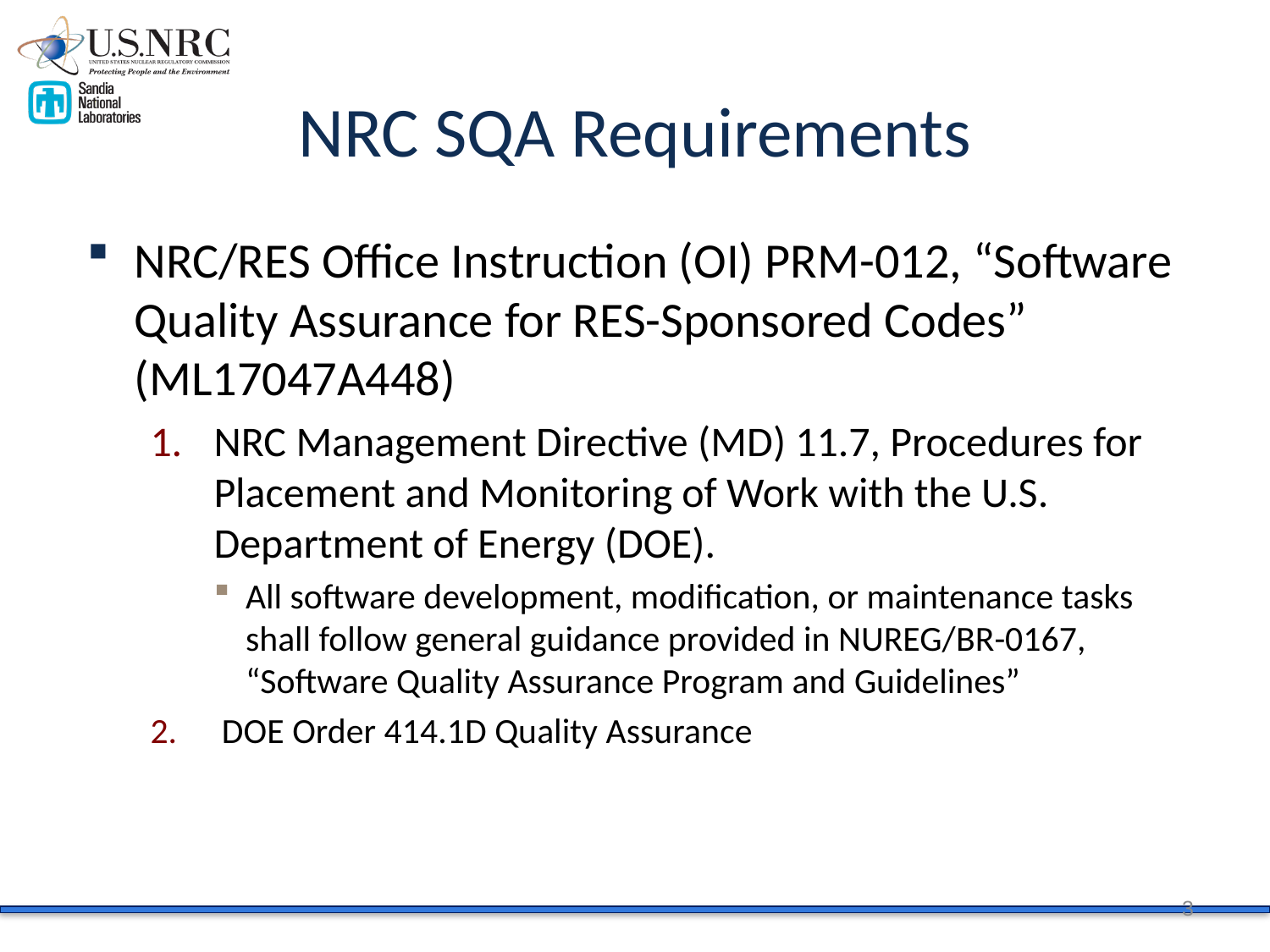

# NRC SQA Requirements
NRC/RES Office Instruction (OI) PRM-012, “Software Quality Assurance for RES-Sponsored Codes” (ML17047A448)
NRC Management Directive (MD) 11.7, Procedures for Placement and Monitoring of Work with the U.S. Department of Energy (DOE).
All software development, modification, or maintenance tasks shall follow general guidance provided in NUREG/BR-0167,  “Software Quality Assurance Program and Guidelines”
DOE Order 414.1D Quality Assurance
3